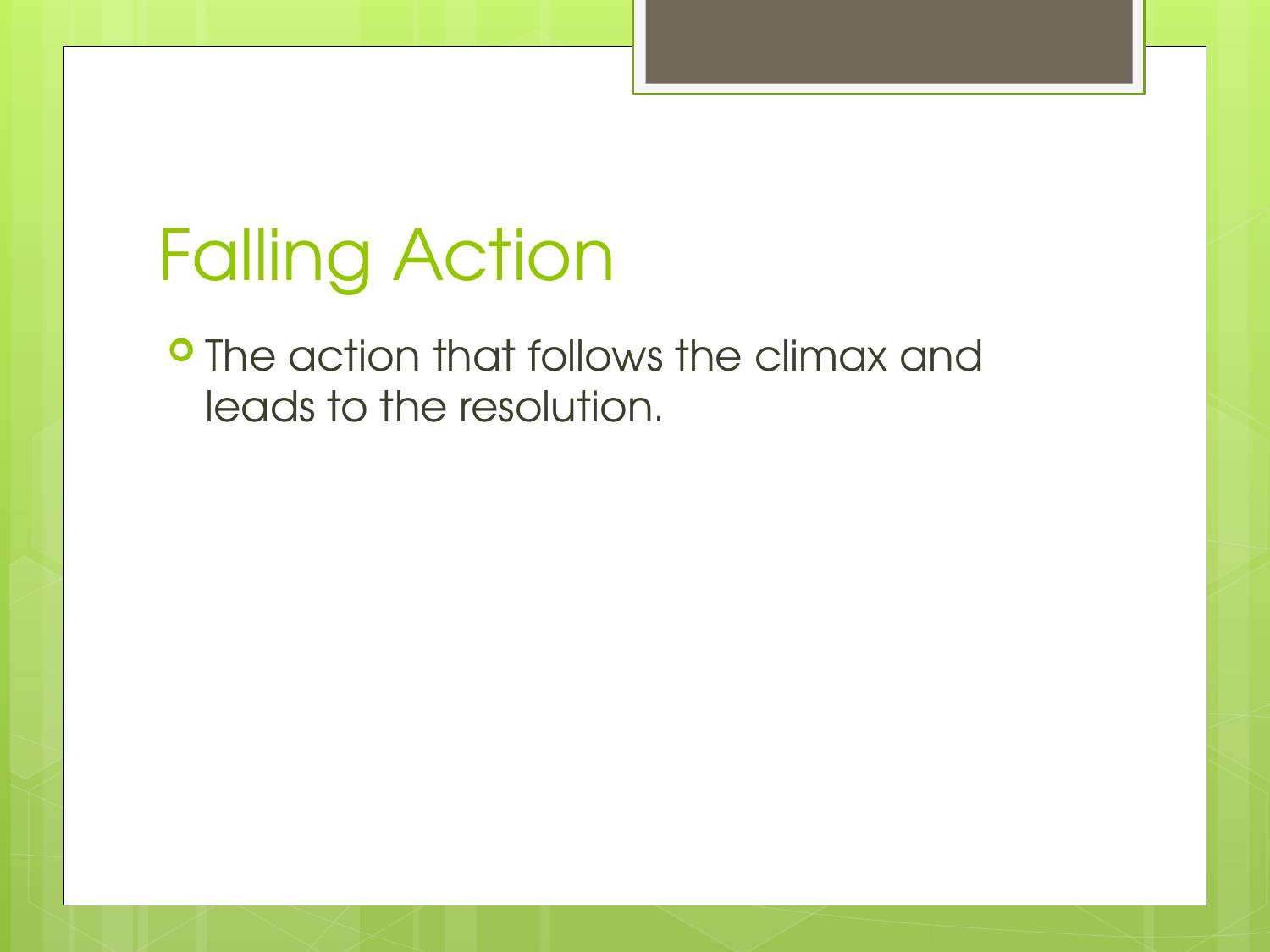

# Falling Action
The action that follows the climax and leads to the resolution.